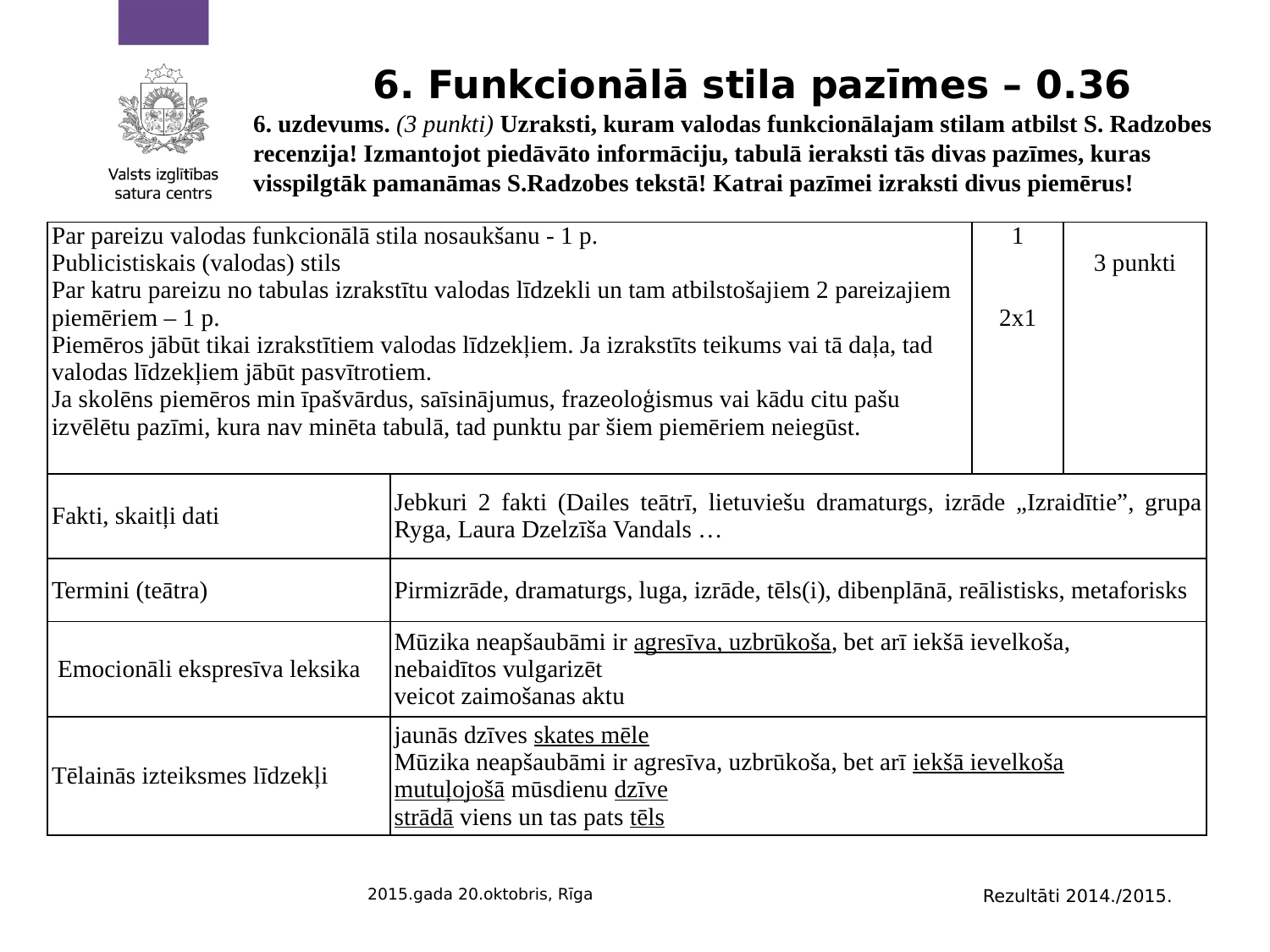

# 6. Funkcionālā stila pazīmes – 0.36
6. uzdevums. (3 punkti) Uzraksti, kuram valodas funkcionālajam stilam atbilst S. Radzobes recenzija! Izmantojot piedāvāto informāciju, tabulā ieraksti tās divas pazīmes, kuras visspilgtāk pamanāmas S.Radzobes tekstā! Katrai pazīmei izraksti divus piemērus!
| Par pareizu valodas funkcionālā stila nosaukšanu - 1 p. Publicistiskais (valodas) stils Par katru pareizu no tabulas izrakstītu valodas līdzekli un tam atbilstošajiem 2 pareizajiem piemēriem – 1 p. Piemēros jābūt tikai izrakstītiem valodas līdzekļiem. Ja izrakstīts teikums vai tā daļa, tad valodas līdzekļiem jābūt pasvītrotiem. Ja skolēns piemēros min īpašvārdus, saīsinājumus, frazeoloģismus vai kādu citu pašu izvēlētu pazīmi, kura nav minēta tabulā, tad punktu par šiem piemēriem neiegūst. |  | 1     2x1 | 3 punkti |
| --- | --- | --- | --- |
| Fakti, skaitļi dati | Jebkuri 2 fakti (Dailes teātrī, lietuviešu dramaturgs, izrāde „Izraidītie”, grupa Ryga, Laura Dzelzīša Vandals … |  |  |
| Termini (teātra) | Pirmizrāde, dramaturgs, luga, izrāde, tēls(i), dibenplānā, reālistisks, metaforisks |  |  |
| Emocionāli ekspresīva leksika | Mūzika neapšaubāmi ir agresīva, uzbrūkoša, bet arī iekšā ievelkoša, nebaidītos vulgarizēt veicot zaimošanas aktu |  |  |
| Tēlainās izteiksmes līdzekļi | jaunās dzīves skates mēle Mūzika neapšaubāmi ir agresīva, uzbrūkoša, bet arī iekšā ievelkoša mutuļojošā mūsdienu dzīve strādā viens un tas pats tēls |  |  |
2015.gada 20.oktobris, Rīga
Rezultāti 2014./2015.